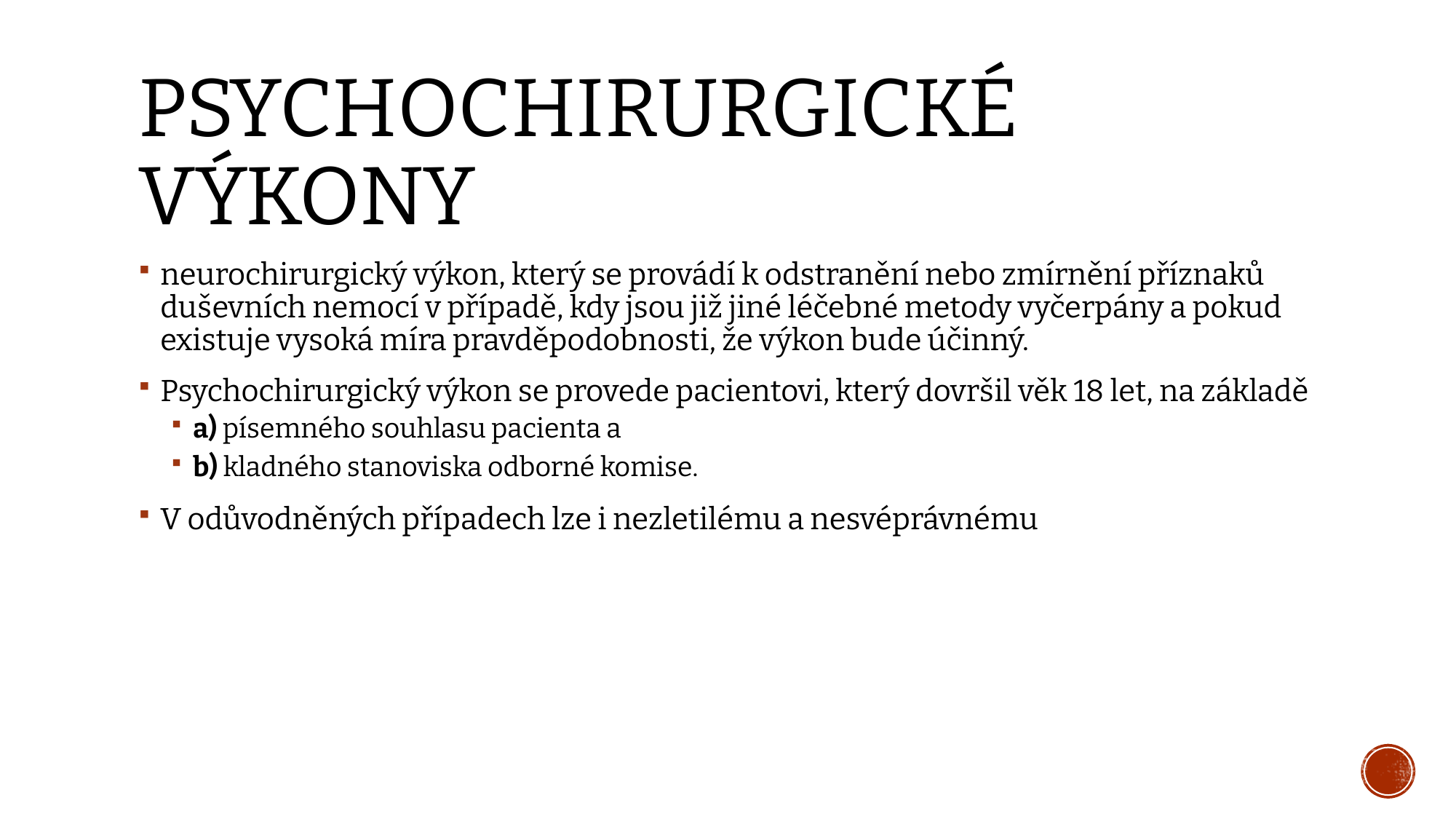

# Psychochirurgické výkony
neurochirurgický výkon, který se provádí k odstranění nebo zmírnění příznaků duševních nemocí v případě, kdy jsou již jiné léčebné metody vyčerpány a pokud existuje vysoká míra pravděpodobnosti, že výkon bude účinný.
Psychochirurgický výkon se provede pacientovi, který dovršil věk 18 let, na základě
a) písemného souhlasu pacienta a
b) kladného stanoviska odborné komise.
V odůvodněných případech lze i nezletilému a nesvéprávnému